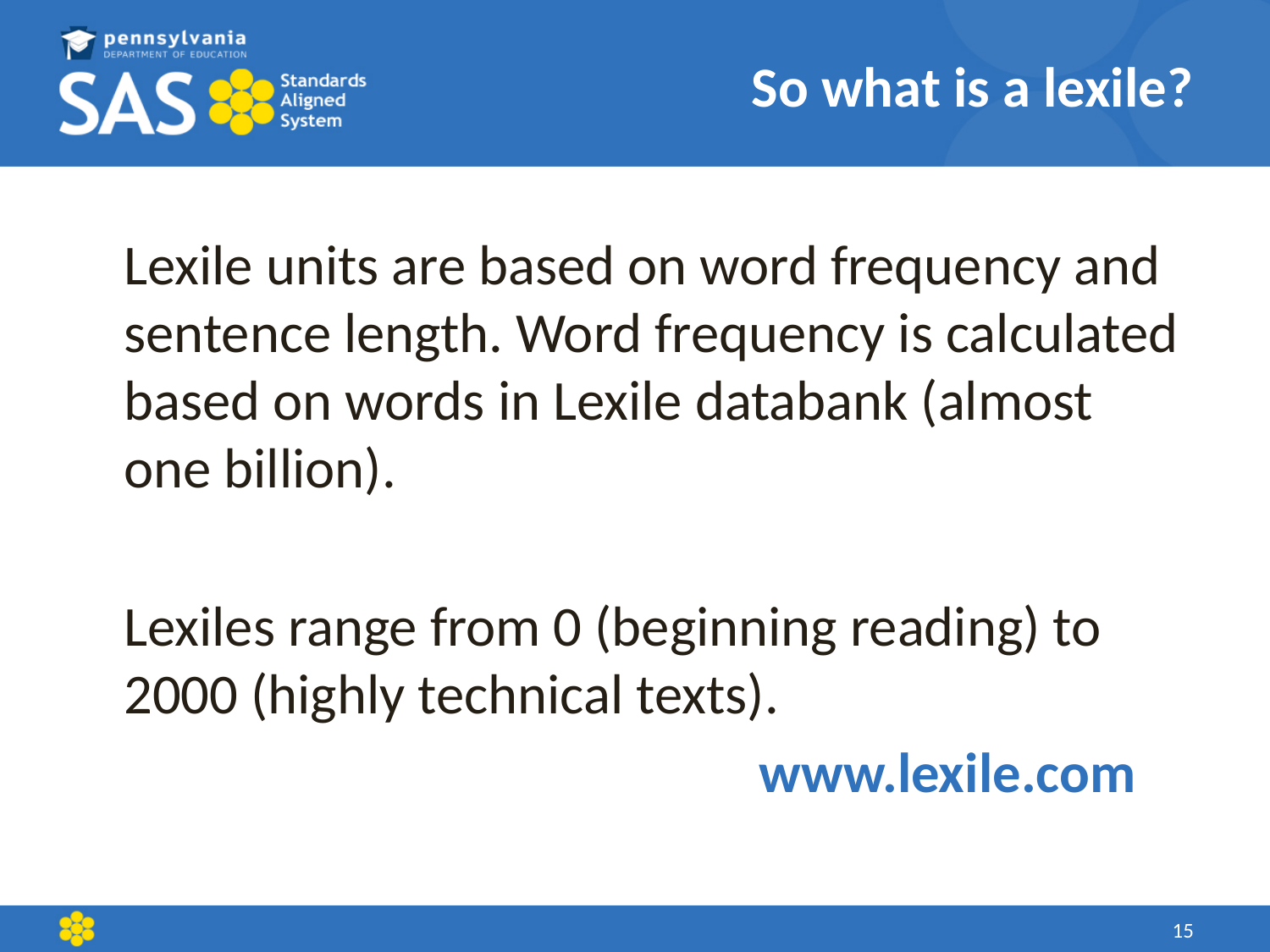

# So what is a lexile?
	Lexile units are based on word frequency and sentence length. Word frequency is calculated based on words in Lexile databank (almost one billion).

	Lexiles range from 0 (beginning reading) to 2000 (highly technical texts).
						www.lexile.com
15